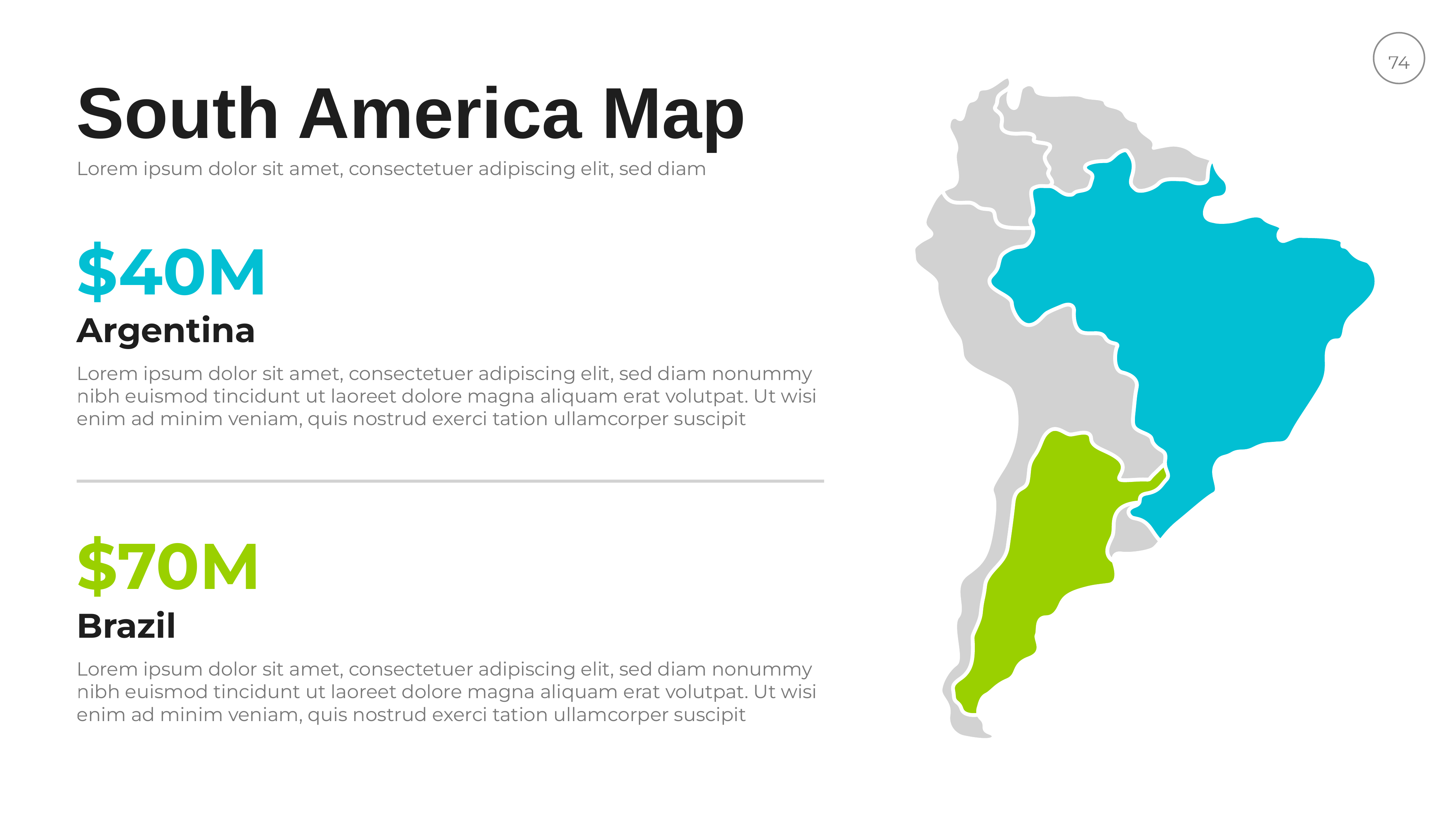

South America Map

Lorem ipsum dolor sit amet, consectetuer adipiscing elit, sed diam

$40M
Argentina
Lorem ipsum dolor sit amet, consectetuer adipiscing elit, sed diam nonummy nibh euismod tincidunt ut laoreet dolore magna aliquam erat volutpat. Ut wisi enim ad minim veniam, quis nostrud exerci tation ullamcorper suscipit

$70M
Brazil
Lorem ipsum dolor sit amet, consectetuer adipiscing elit, sed diam nonummy nibh euismod tincidunt ut laoreet dolore magna aliquam erat volutpat. Ut wisi enim ad minim veniam, quis nostrud exerci tation ullamcorper suscipit